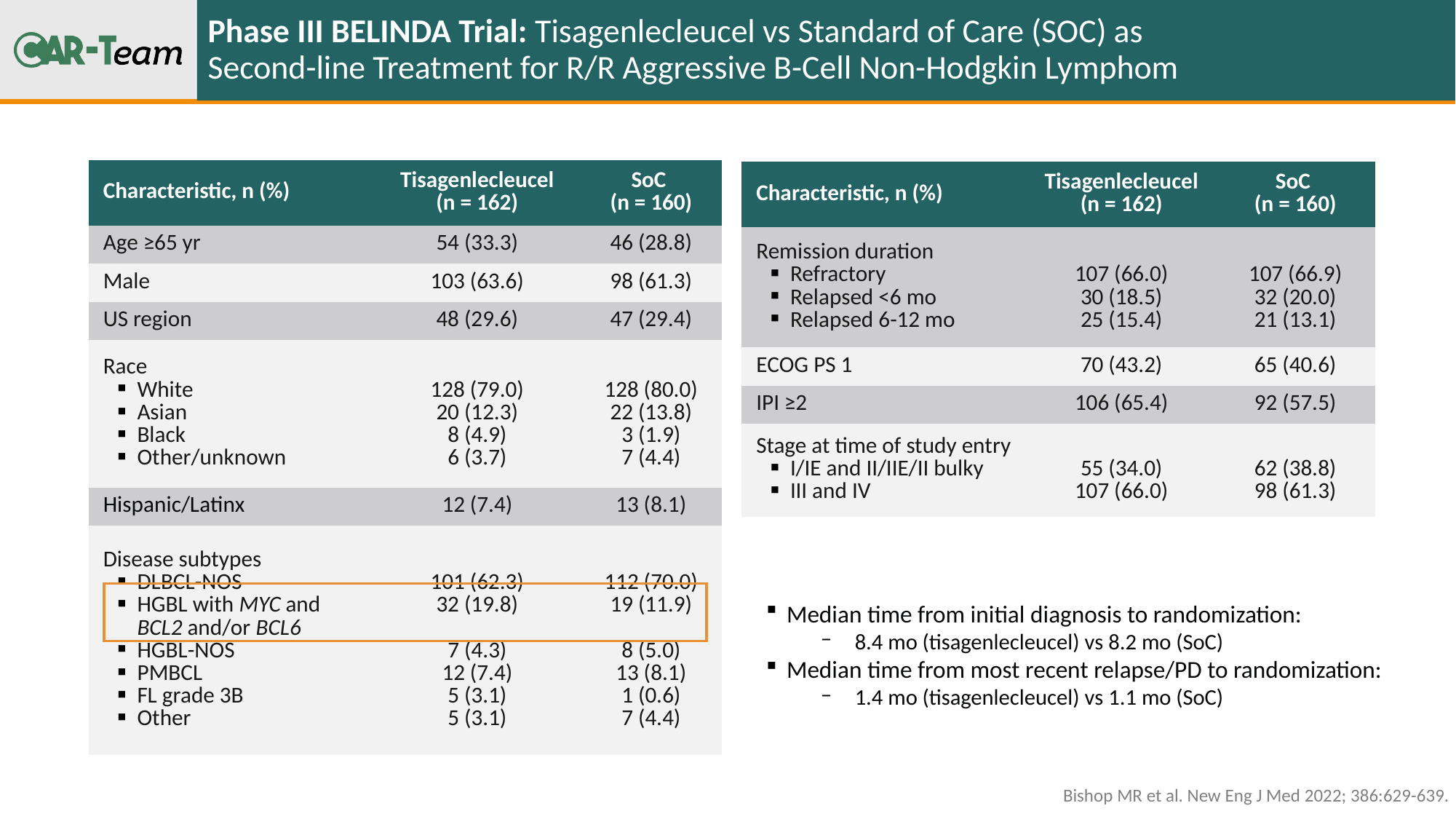

# Phase III BELINDA Trial: Tisagenlecleucel vs Standard of Care (SOC) as Second-line Treatment for R/R Aggressive B-Cell Non-Hodgkin Lymphom
| Characteristic, n (%) | Tisagenlecleucel (n = 162) | SoC (n = 160) |
| --- | --- | --- |
| Age ≥65 yr | 54 (33.3) | 46 (28.8) |
| Male | 103 (63.6) | 98 (61.3) |
| US region | 48 (29.6) | 47 (29.4) |
| Race White Asian Black Other/unknown | 128 (79.0) 20 (12.3) 8 (4.9) 6 (3.7) | 128 (80.0) 22 (13.8) 3 (1.9) 7 (4.4) |
| Hispanic/Latinx | 12 (7.4) | 13 (8.1) |
| Disease subtypes DLBCL-NOS HGBL with MYC and BCL2 and/or BCL6 HGBL-NOS PMBCL FL grade 3B Other | 101 (62.3) 32 (19.8) 7 (4.3) 12 (7.4) 5 (3.1) 5 (3.1) | 112 (70.0) 19 (11.9) 8 (5.0) 13 (8.1) 1 (0.6) 7 (4.4) |
| Characteristic, n (%) | Tisagenlecleucel (n = 162) | SoC (n = 160) |
| --- | --- | --- |
| Remission duration Refractory Relapsed <6 mo Relapsed 6-12 mo | 107 (66.0) 30 (18.5) 25 (15.4) | 107 (66.9) 32 (20.0) 21 (13.1) |
| ECOG PS 1 | 70 (43.2) | 65 (40.6) |
| IPI ≥2 | 106 (65.4) | 92 (57.5) |
| Stage at time of study entry I/IE and II/IIE/II bulky III and IV | 55 (34.0) 107 (66.0) | 62 (38.8) 98 (61.3) |

Median time from initial diagnosis to randomization:
8.4 mo (tisagenlecleucel) vs 8.2 mo (SoC)
Median time from most recent relapse/PD to randomization:
1.4 mo (tisagenlecleucel) vs 1.1 mo (SoC)
Bishop MR et al. New Eng J Med 2022; 386:629-639.